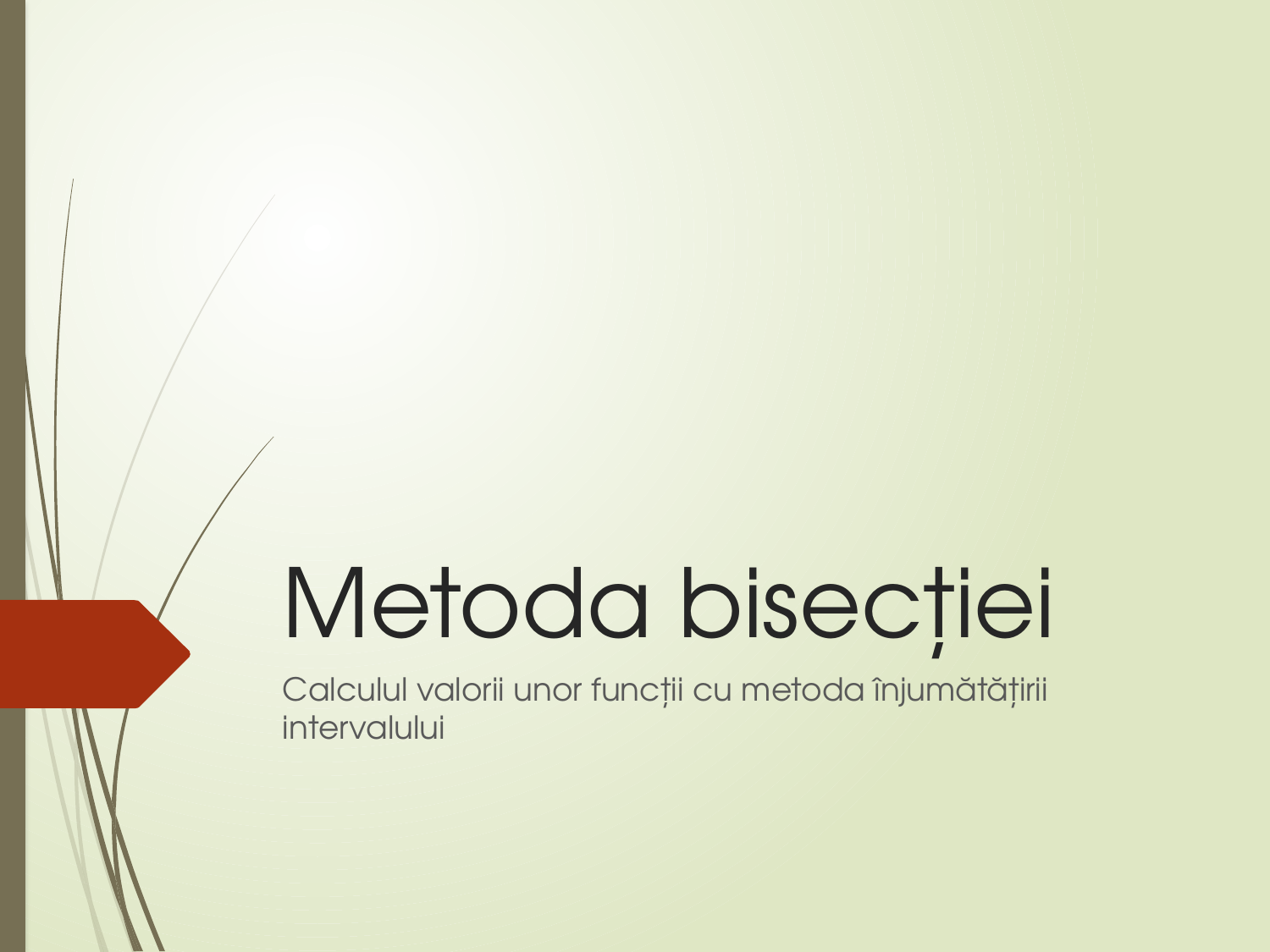

# Metoda bisecţiei
Calculul valorii unor funcţii cu metoda înjumătăţirii intervalului